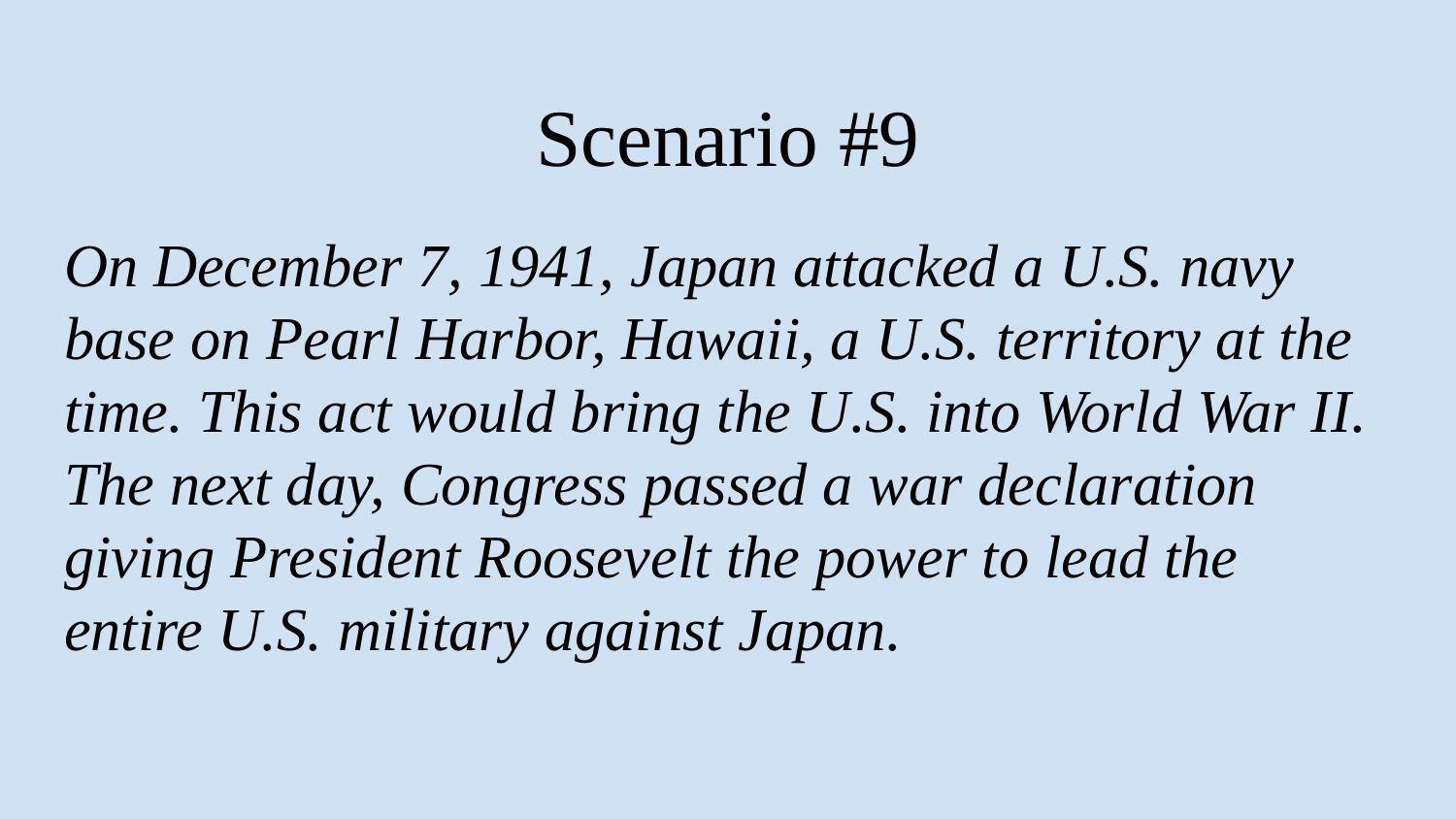

# Scenario #9
On December 7, 1941, Japan attacked a U.S. navy base on Pearl Harbor, Hawaii, a U.S. territory at the time. This act would bring the U.S. into World War II. The next day, Congress passed a war declaration giving President Roosevelt the power to lead the entire U.S. military against Japan.